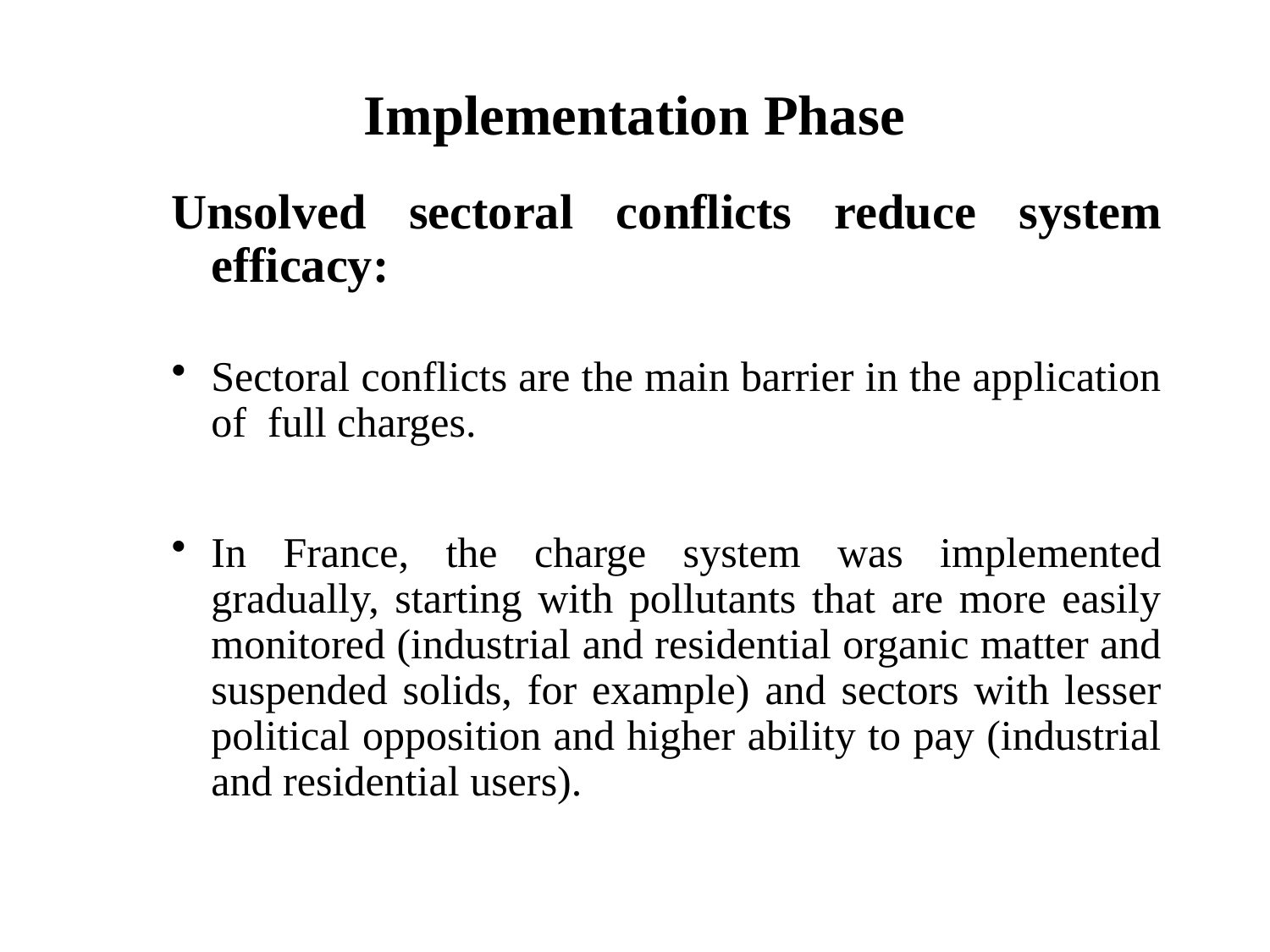

# Implementation Phase
Unsolved sectoral conflicts reduce system efficacy:

Sectoral conflicts are the main barrier in the application of  full charges.

In France, the charge system was implemented gradually, starting with pollutants that are more easily monitored (industrial and residential organic matter and suspended solids, for example) and sectors with lesser political opposition and higher ability to pay (industrial and residential users).